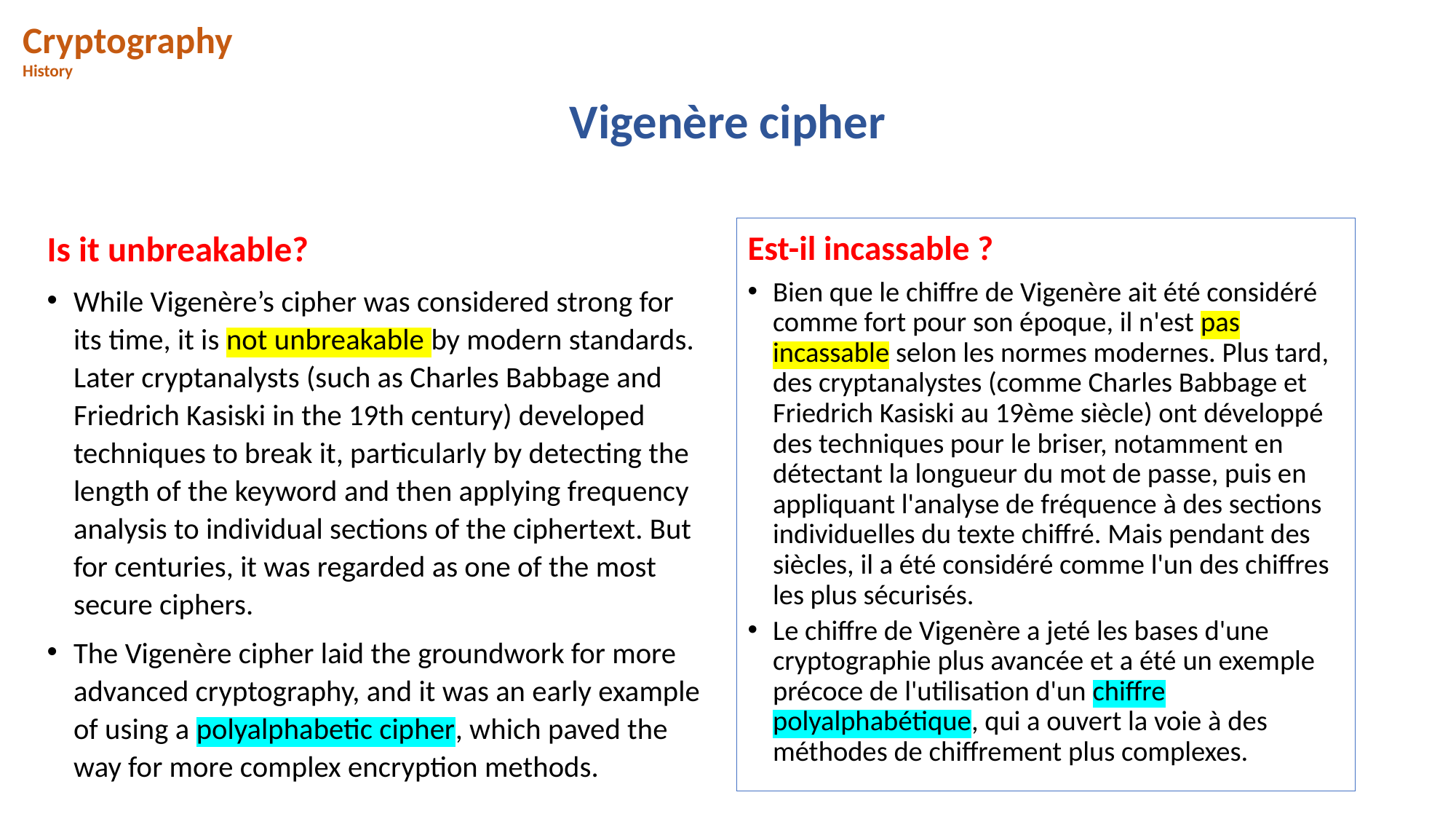

Cryptography
History
# Vigenère cipher
Is it unbreakable?
While Vigenère’s cipher was considered strong for its time, it is not unbreakable by modern standards. Later cryptanalysts (such as Charles Babbage and Friedrich Kasiski in the 19th century) developed techniques to break it, particularly by detecting the length of the keyword and then applying frequency analysis to individual sections of the ciphertext. But for centuries, it was regarded as one of the most secure ciphers.
The Vigenère cipher laid the groundwork for more advanced cryptography, and it was an early example of using a polyalphabetic cipher, which paved the way for more complex encryption methods.

Est-il incassable ?
Bien que le chiffre de Vigenère ait été considéré comme fort pour son époque, il n'est pas incassable selon les normes modernes. Plus tard, des cryptanalystes (comme Charles Babbage et Friedrich Kasiski au 19ème siècle) ont développé des techniques pour le briser, notamment en détectant la longueur du mot de passe, puis en appliquant l'analyse de fréquence à des sections individuelles du texte chiffré. Mais pendant des siècles, il a été considéré comme l'un des chiffres les plus sécurisés.
Le chiffre de Vigenère a jeté les bases d'une cryptographie plus avancée et a été un exemple précoce de l'utilisation d'un chiffre polyalphabétique, qui a ouvert la voie à des méthodes de chiffrement plus complexes.